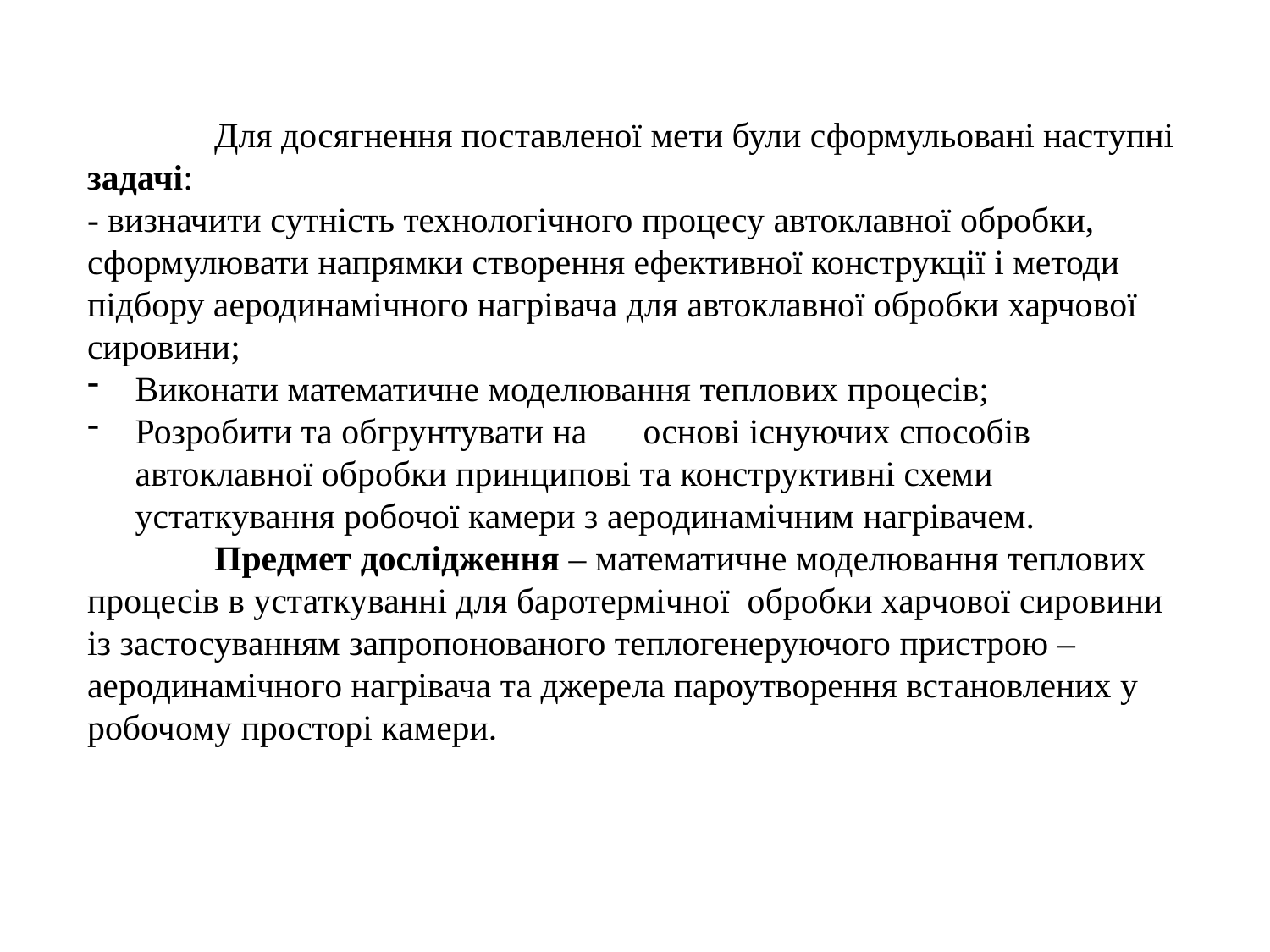

Для досягнення поставленої мети були сформульовані наступні задачі:
- визначити сутність технологічного процесу автоклавної обробки, сформулювати напрямки створення ефективної конструкції і методи підбору аеродинамічного нагрівача для автоклавної обробки харчової сировини;
Виконати математичне моделювання теплових процесів;
Розробити та обгрунтувати на 	основі існуючих способів автоклавної обробки принципові та конструктивні схеми устаткування робочої камери з аеродинамічним нагрівачем.
	Предмет дослідження – математичне моделювання теплових процесів в устаткуванні для баротермічної  обробки харчової сировини із застосуванням запропонованого теплогенеруючого пристрою – аеродинамічного нагрівача та джерела пароутворення встановлених у робочому просторі камери.